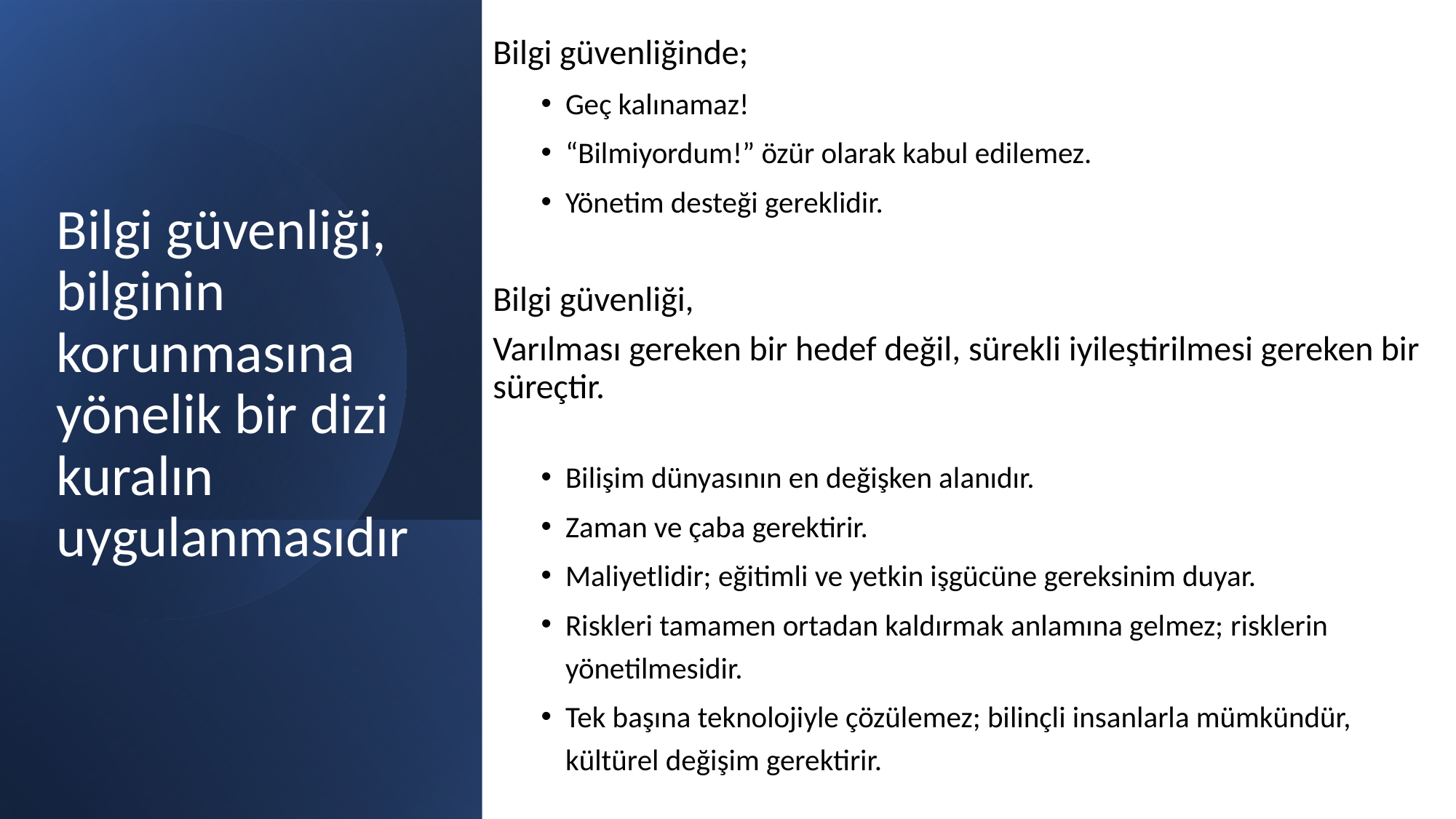

Bilgi güvenliğinde;
Geç kalınamaz!
“Bilmiyordum!” özür olarak kabul edilemez.
Yönetim desteği gereklidir.

Bilgi güvenliği,
Varılması gereken bir hedef değil, sürekli iyileştirilmesi gereken bir süreçtir.

Bilişim dünyasının en değişken alanıdır.
Zaman ve çaba gerektirir.
Maliyetlidir; eğitimli ve yetkin işgücüne gereksinim duyar.
Riskleri tamamen ortadan kaldırmak anlamına gelmez; risklerin yönetilmesidir.
Tek başına teknolojiyle çözülemez; bilinçli insanlarla mümkündür, kültürel değişim gerektirir.

# Bilgi güvenliği, bilginin korunmasına yönelik bir dizi kuralın uygulanmasıdır